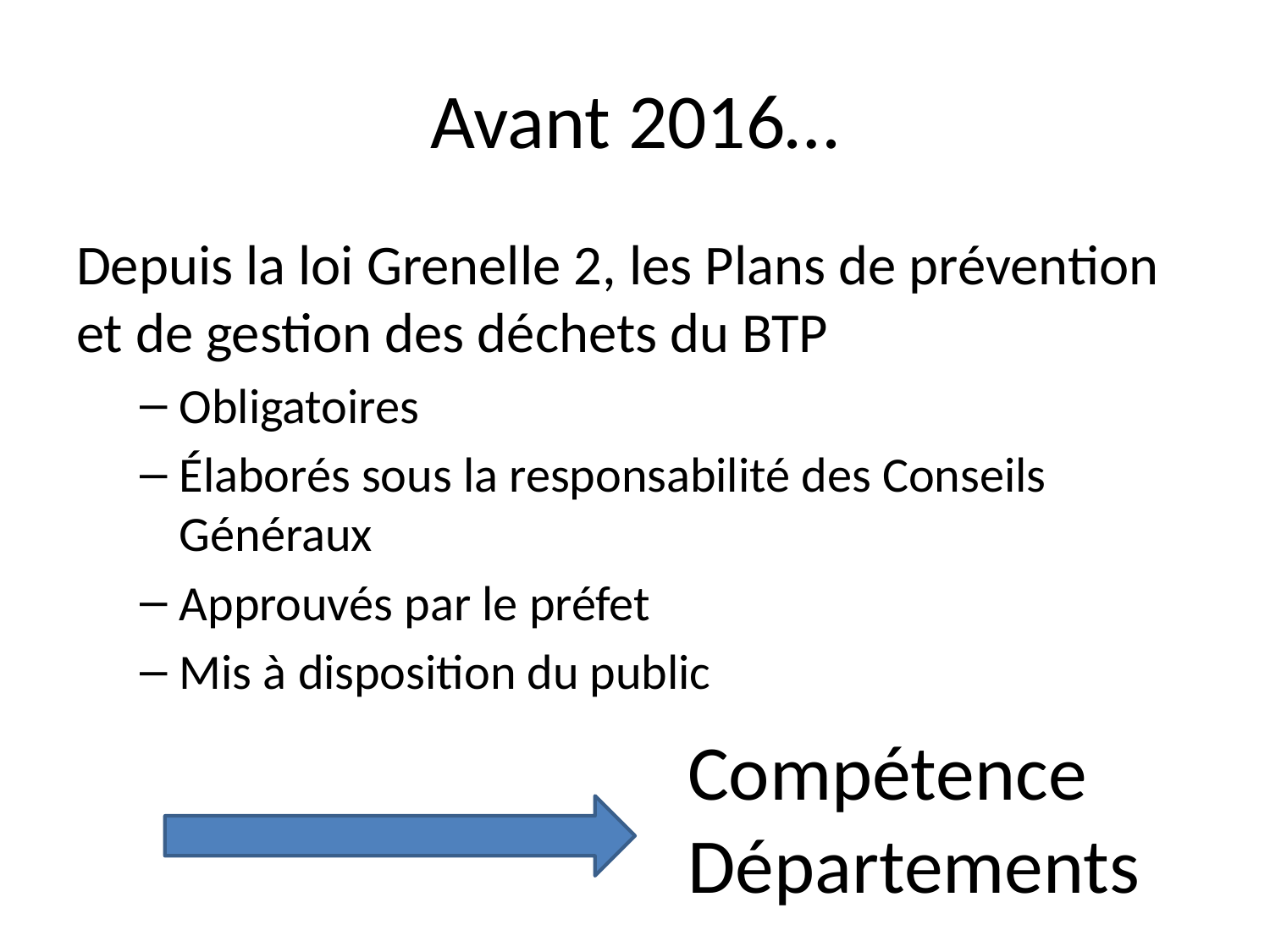

# Avant 2016…
Depuis la loi Grenelle 2, les Plans de prévention et de gestion des déchets du BTP
Obligatoires
Élaborés sous la responsabilité des Conseils Généraux
Approuvés par le préfet
Mis à disposition du public
Compétence
Départements